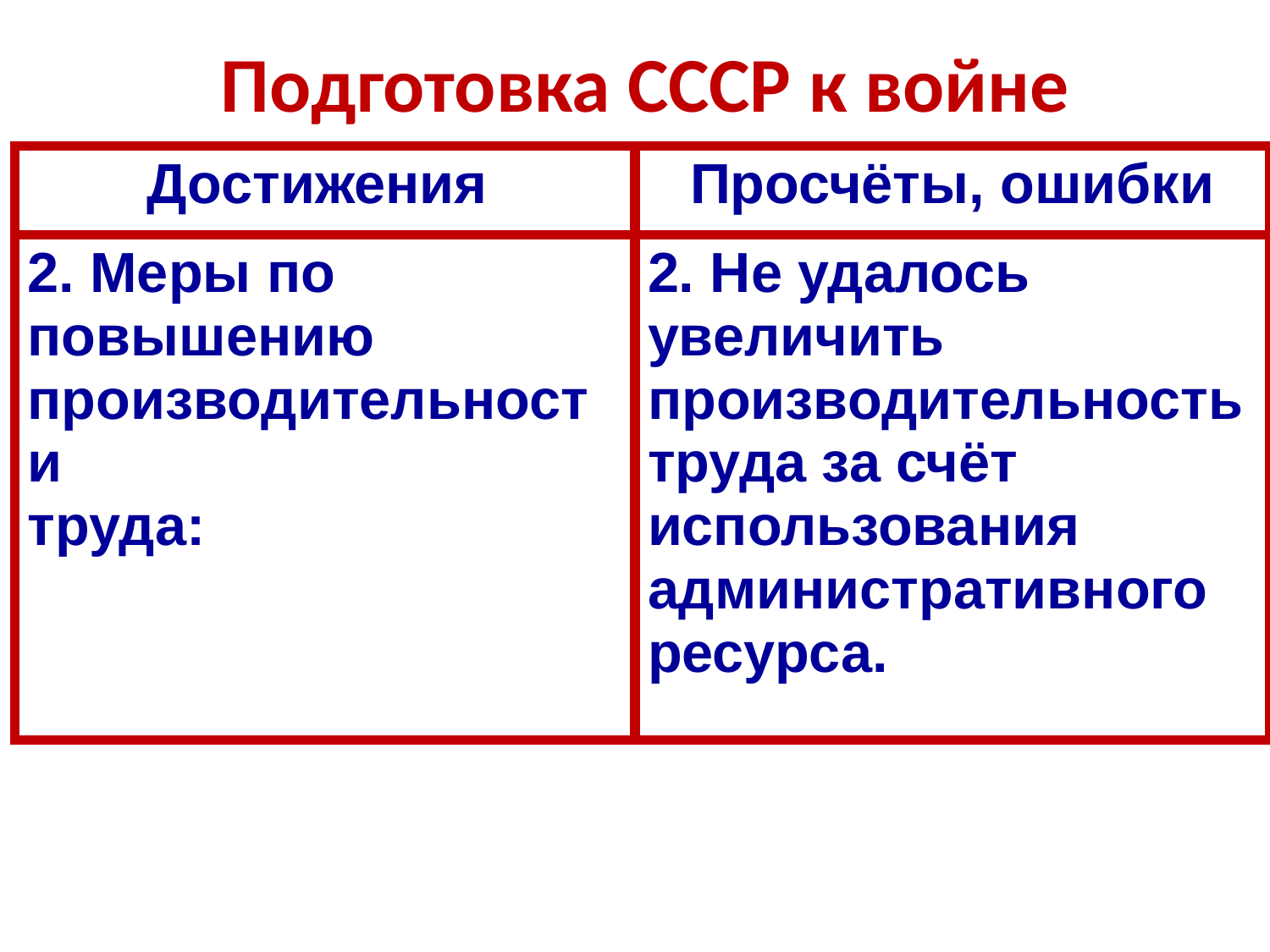

# Подготовка СССР к войне
| Достижения | Просчёты, ошибки |
| --- | --- |
| 2. Меры по повышению производительности труда: | 2. Не удалось увеличить производительность труда за счёт использования административного ресурса. |